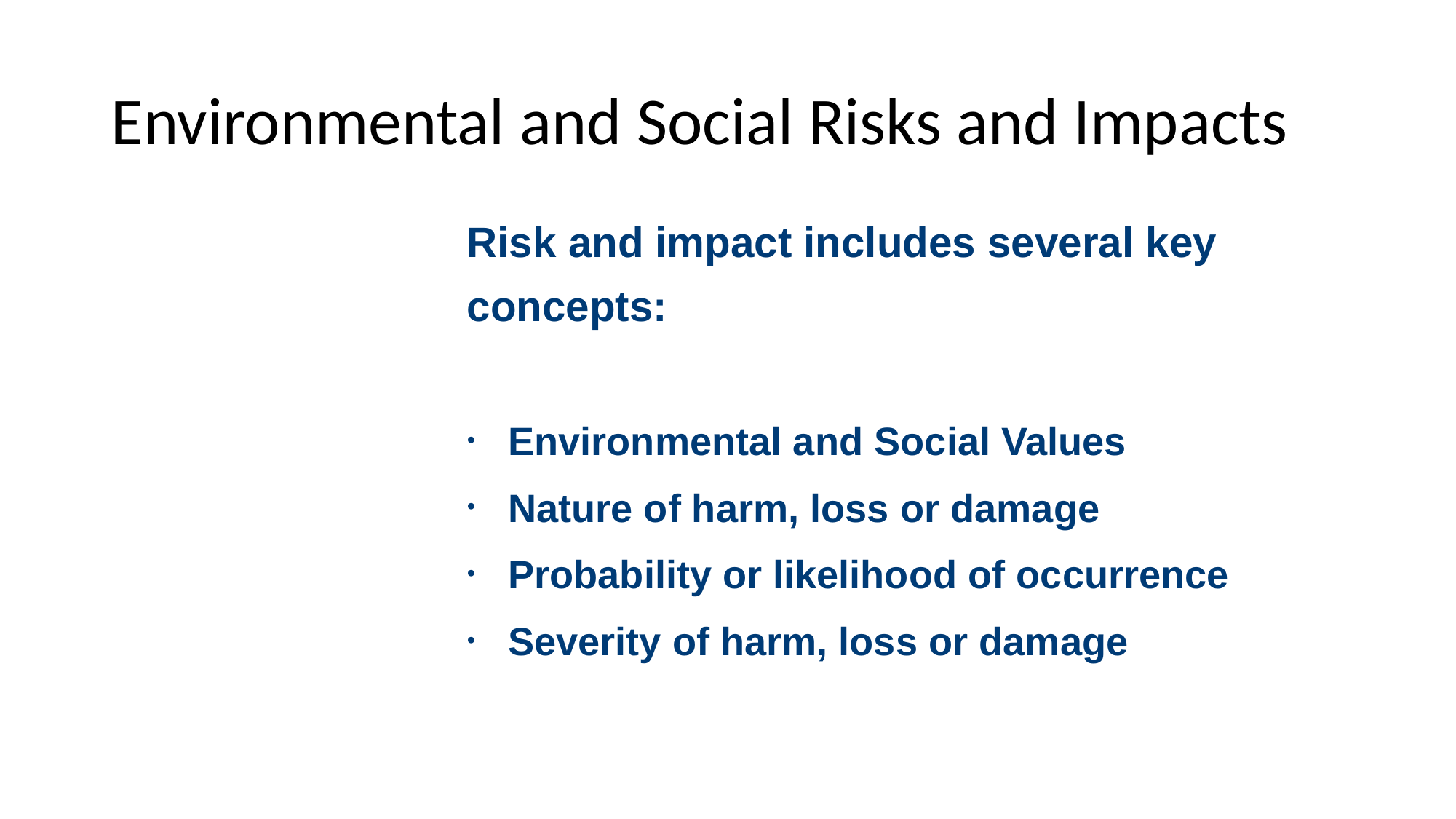

# Environmental and Social Risks and Impacts
Risk and impact includes several key concepts:

Environmental and Social Values
Nature of harm, loss or damage
Probability or likelihood of occurrence
Severity of harm, loss or damage